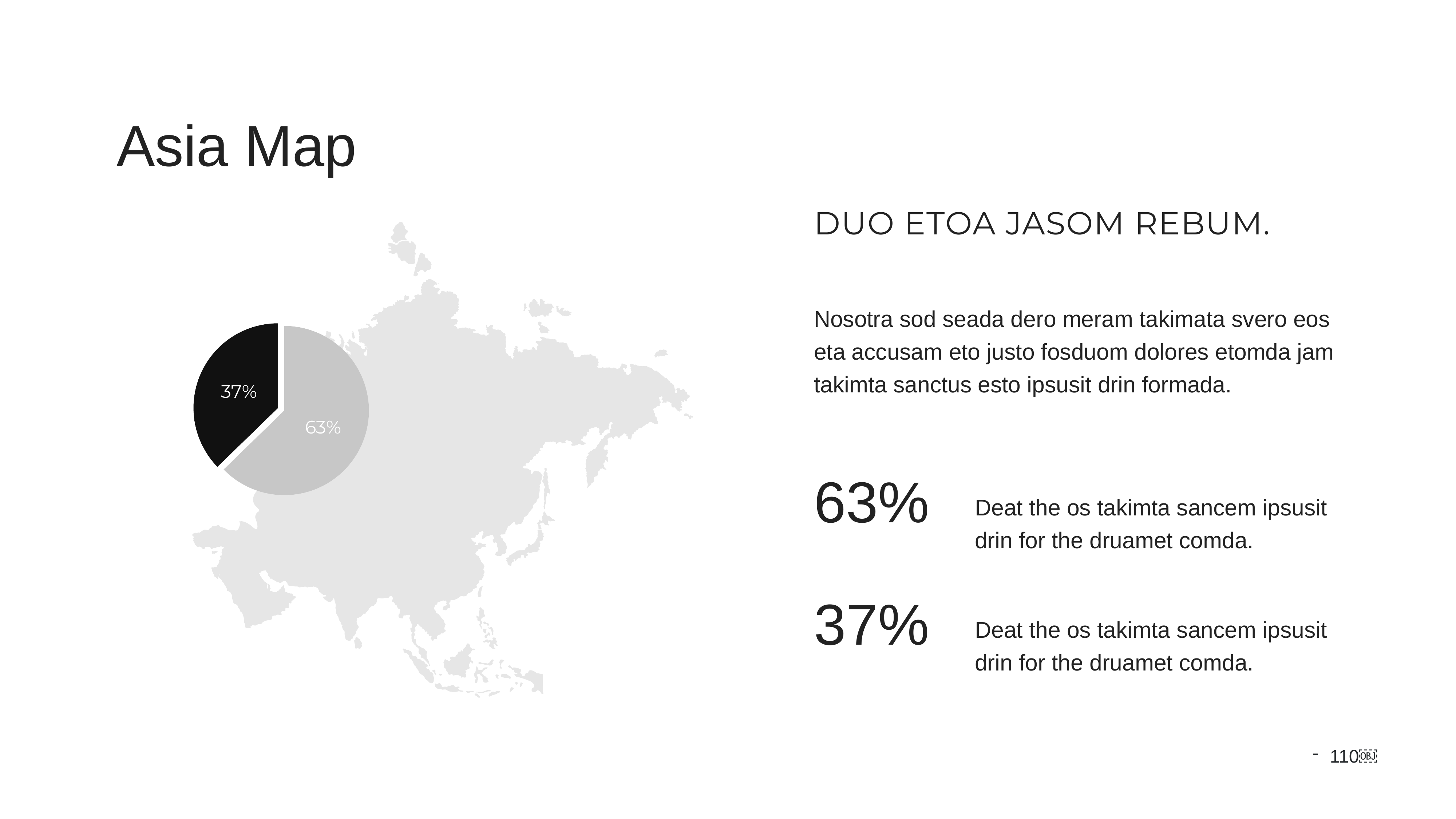

Asia Map
duo etoa jasom rebum.

Nosotra sod seada dero meram takimata svero eos eta accusam eto justo fosduom dolores etomda jam takimta sanctus esto ipsusit drin formada.

### Chart

| Category | Region 1 |
|---|---|
| One | 69.0 |
| Two | 41.0 |
63%
Deat the os takimta sancem ipsusit drin for the druamet comda.
37%
Deat the os takimta sancem ipsusit drin for the druamet comda.